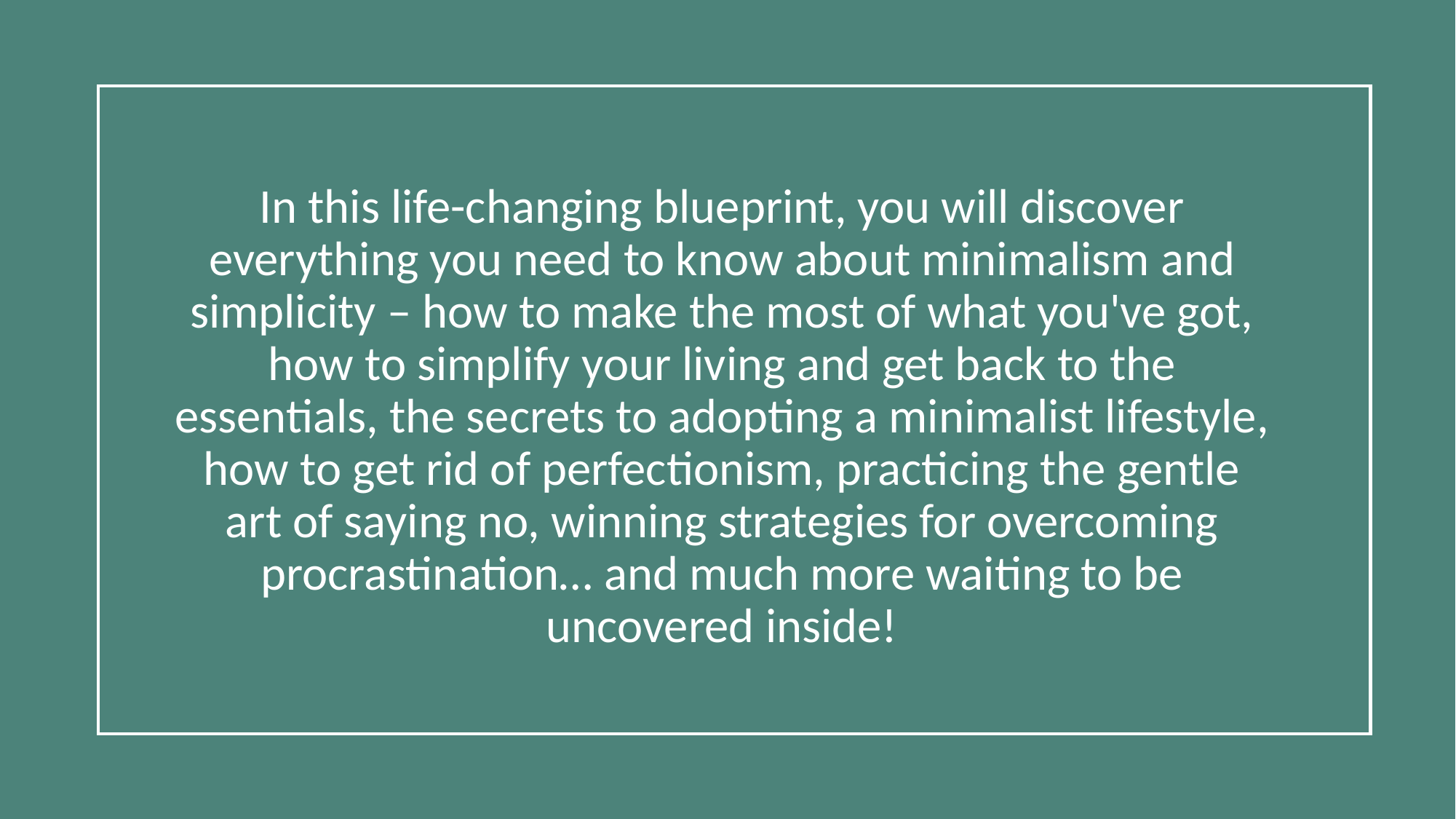

# In this life-changing blueprint, you will discover everything you need to know about minimalism and simplicity – how to make the most of what you've got, how to simplify your living and get back to the essentials, the secrets to adopting a minimalist lifestyle, how to get rid of perfectionism, practicing the gentle art of saying no, winning strategies for overcoming procrastination… and much more waiting to be uncovered inside!